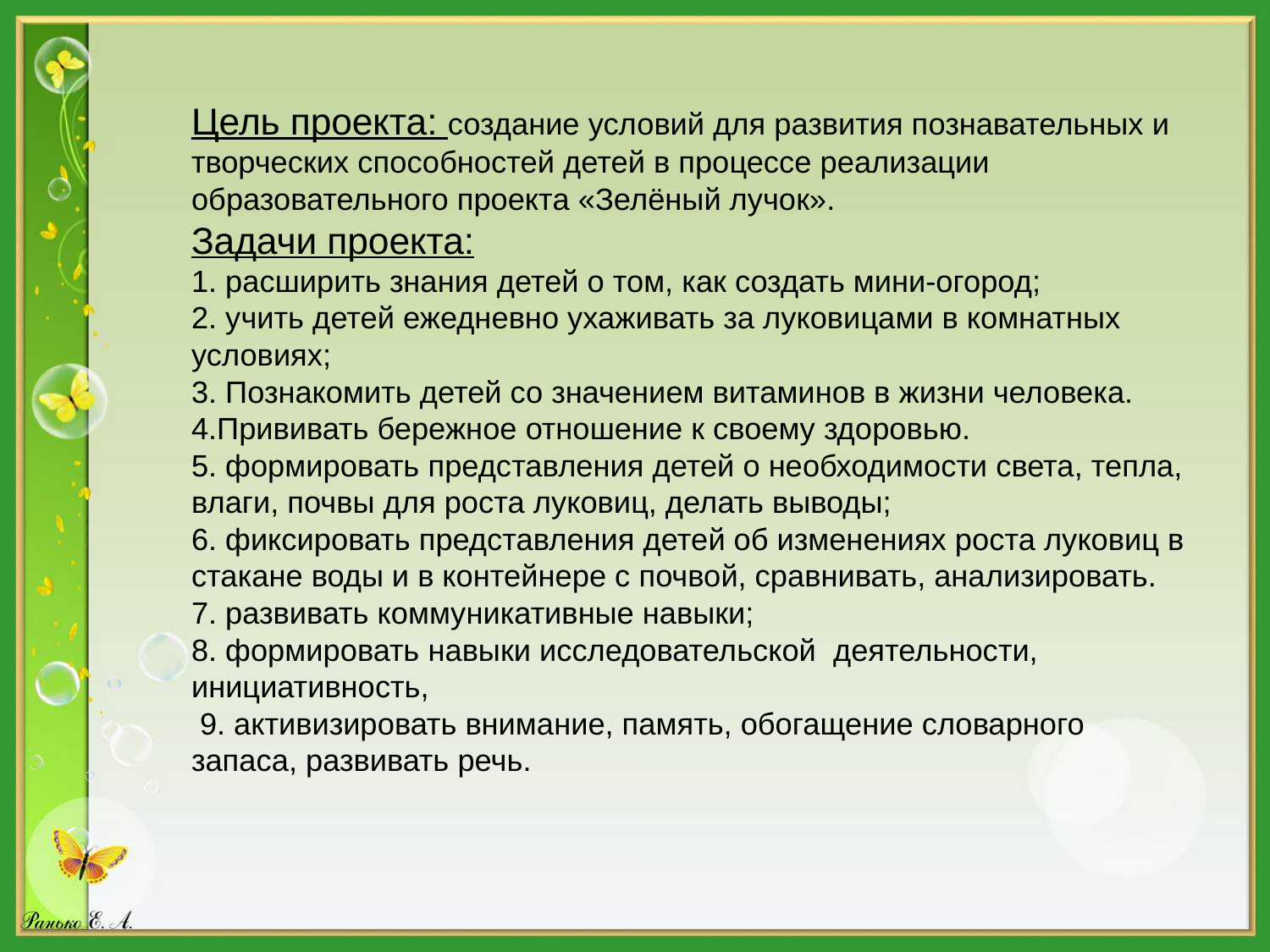

# Цель проекта: создание условий для развития познавательных и творческих способностей детей в процессе реализации образовательного проекта «Зелёный лучок». Задачи проекта: 1. расширить знания детей о том, как создать мини-огород; 2. учить детей ежедневно ухаживать за луковицами в комнатных условиях; 3. Познакомить детей со значением витаминов в жизни человека. 4.Прививать бережное отношение к своему здоровью. 5. формировать представления детей о необходимости света, тепла, влаги, почвы для роста луковиц, делать выводы; 6. фиксировать представления детей об изменениях роста луковиц в стакане воды и в контейнере с почвой, сравнивать, анализировать. 7. развивать коммуникативные навыки; 8. формировать навыки исследовательской  деятельности, инициативность, 9. активизировать внимание, память, обогащение словарного запаса, развивать речь.